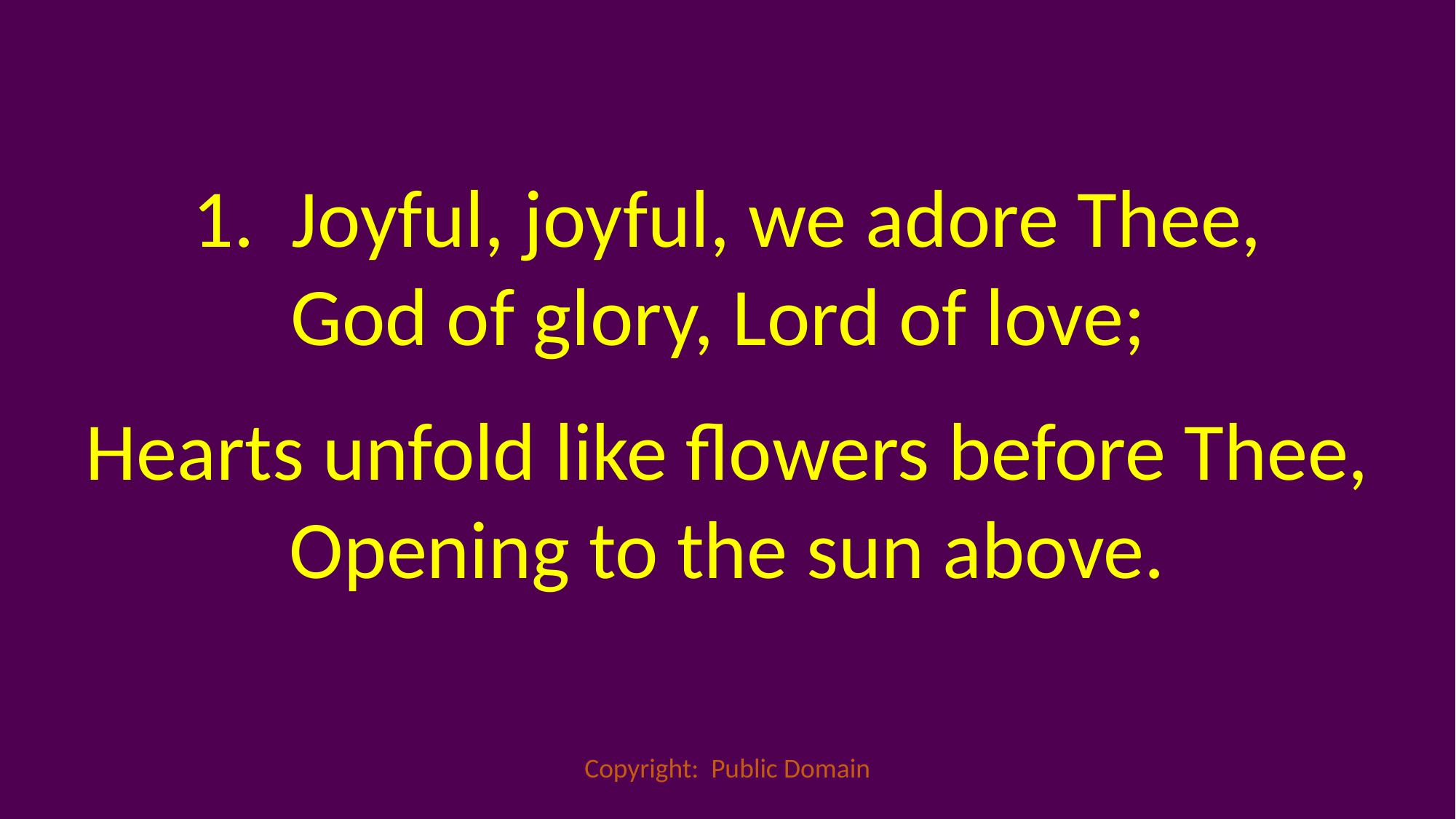

1.  Joyful, joyful, we adore Thee,
God of glory, Lord of love;
Hearts unfold like flowers before Thee,
Opening to the sun above.
Copyright:  Public Domain